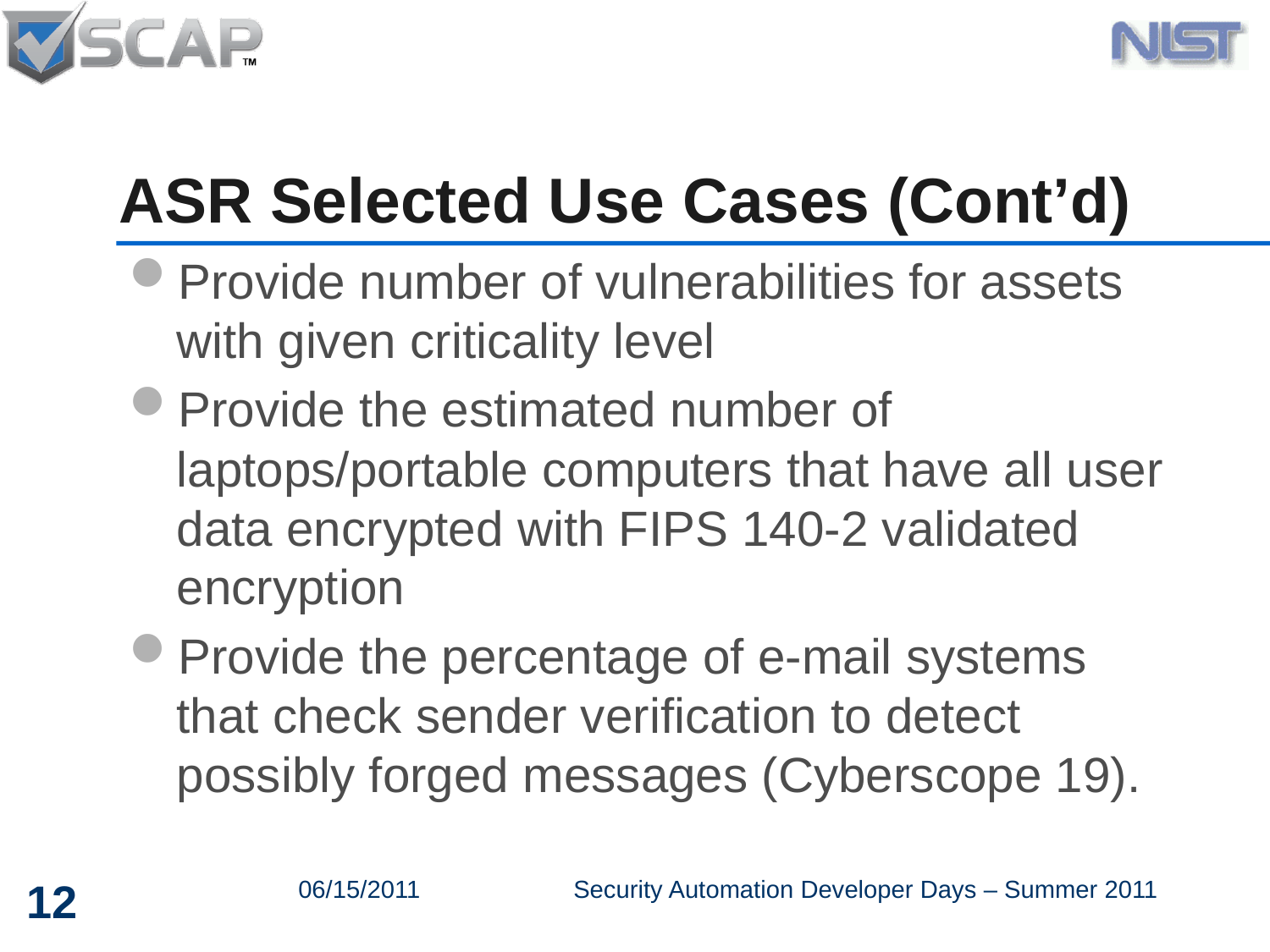

# ASR Selected Use Cases (Cont’d)
Provide number of vulnerabilities for assets with given criticality level
Provide the estimated number of laptops/portable computers that have all user data encrypted with FIPS 140-2 validated encryption
Provide the percentage of e-mail systems that check sender verification to detect possibly forged messages (Cyberscope 19).
12
06/15/2011
Security Automation Developer Days – Summer 2011